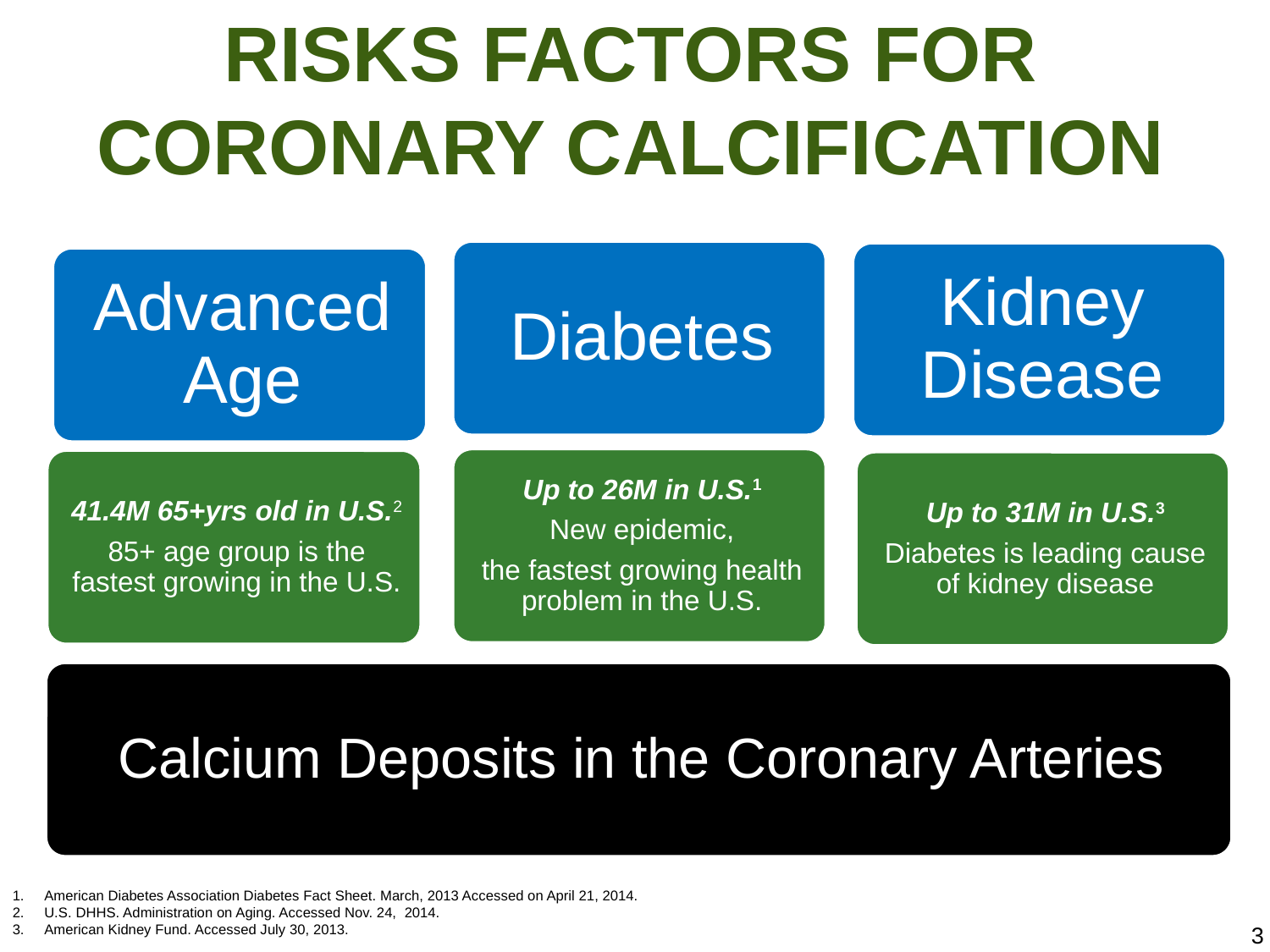

# risks Factors for coronary Calcification
Calcium Deposits in the Coronary Arteries
Advanced Age
41.4M 65+yrs old in U.S.2
85+ age group is the fastest growing in the U.S.
Diabetes
Up to 26M in U.S.1
New epidemic,
the fastest growing health problem in the U.S.
Kidney Disease
Up to 31M in U.S.3
Diabetes is leading cause of kidney disease
American Diabetes Association Diabetes Fact Sheet. March, 2013 Accessed on April 21, 2014.
U.S. DHHS. Administration on Aging. Accessed Nov. 24,  2014.
American Kidney Fund. Accessed July 30, 2013.

3
3